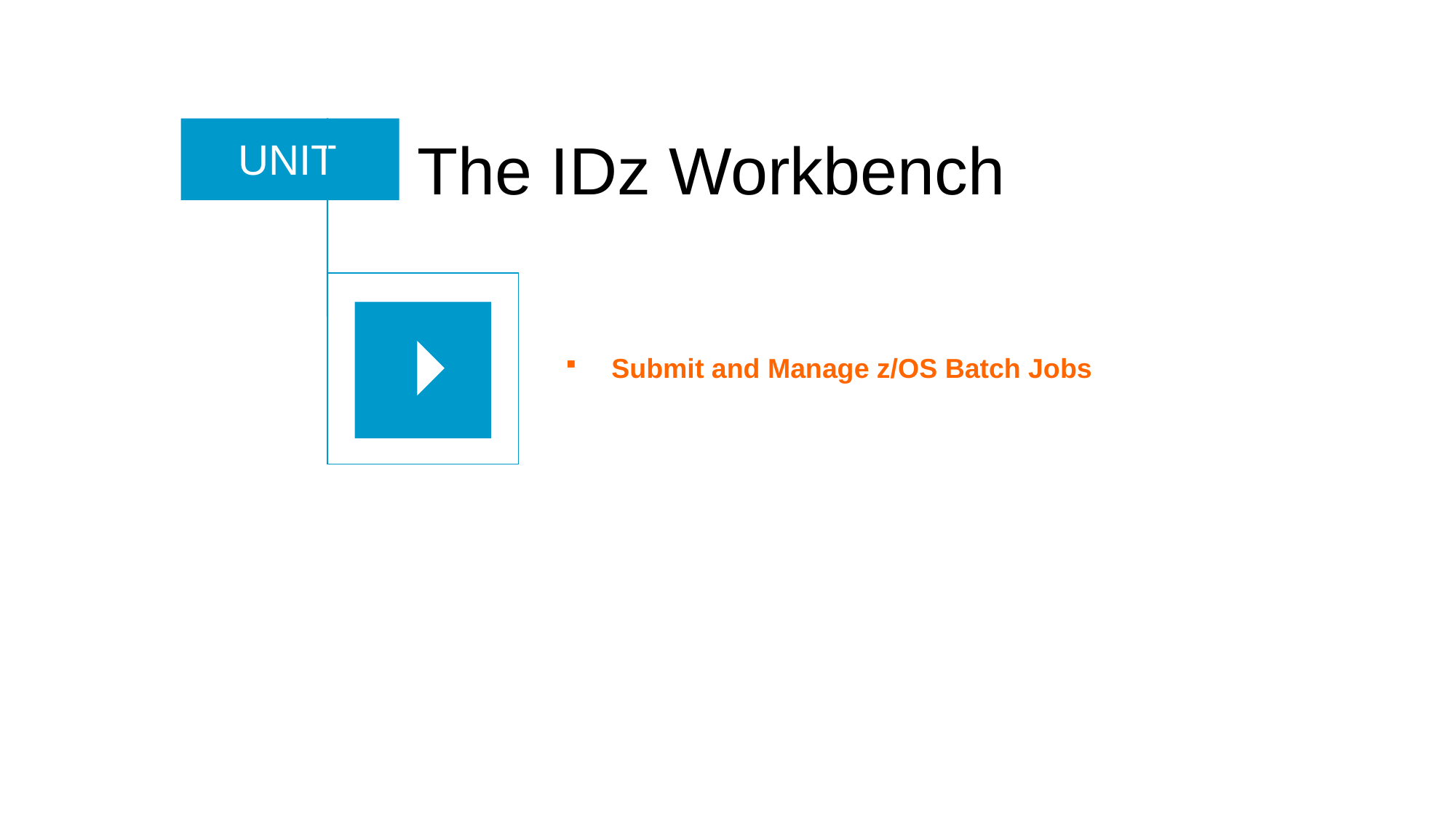

UNIT
# The IDz Workbench

Topics:

   Submit and Manage z/OS Batch Jobs